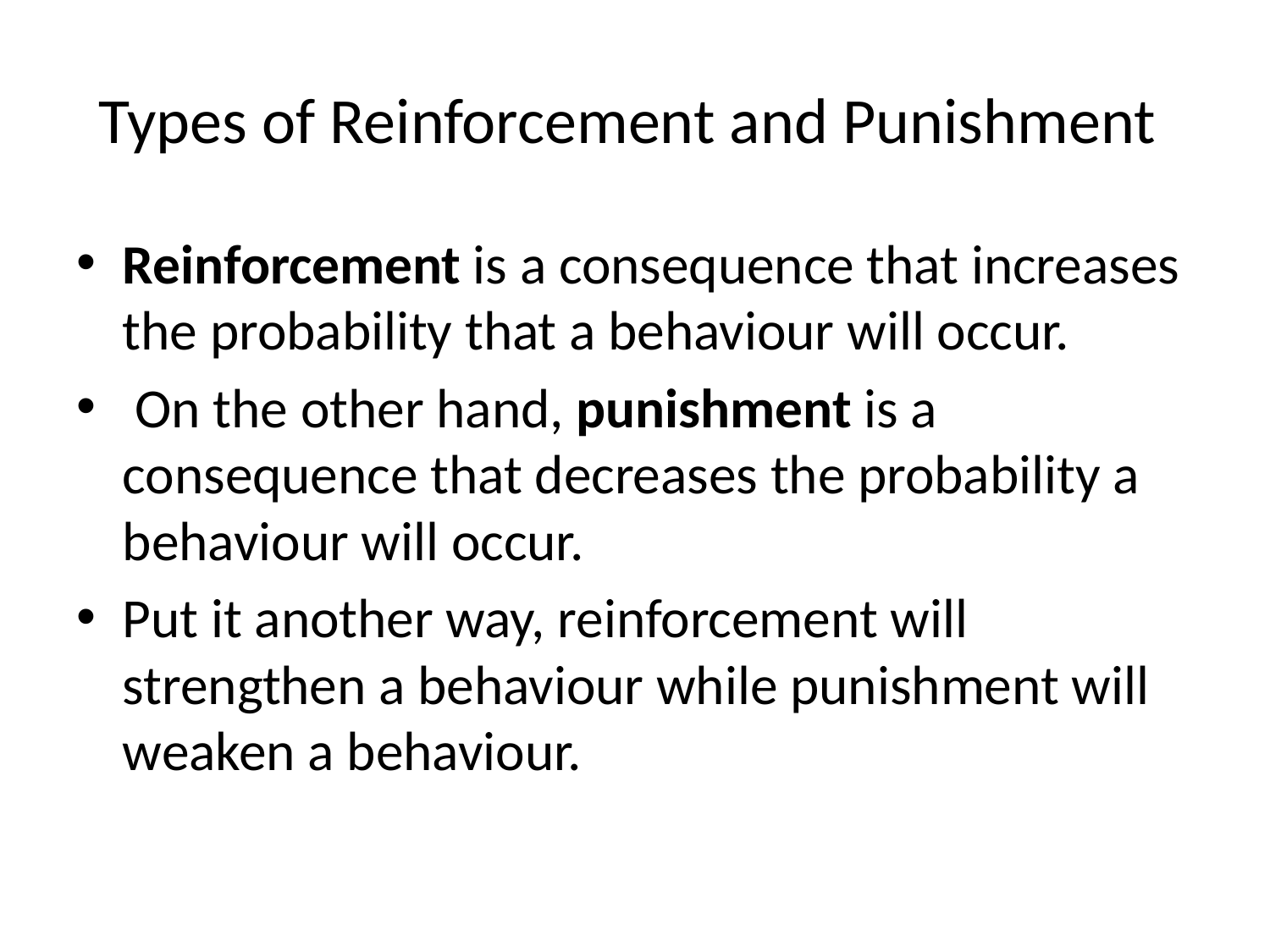

# Types of Reinforcement and Punishment
Reinforcement is a consequence that increases the probability that a behaviour will occur.
 On the other hand, punishment is a consequence that decreases the probability a behaviour will occur.
Put it another way, reinforcement will strengthen a behaviour while punishment will weaken a behaviour.